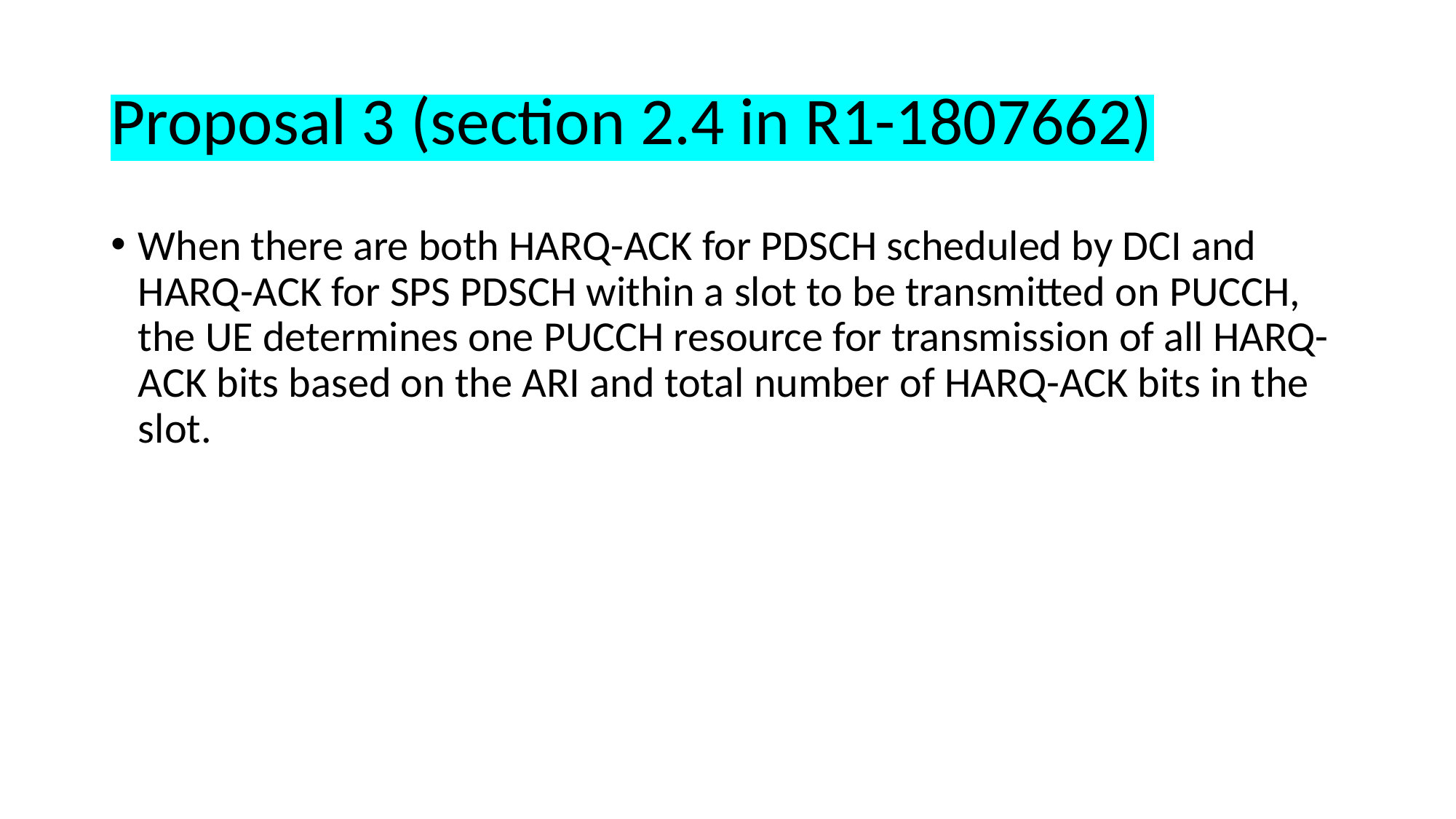

# Proposal 3 (section 2.4 in R1-1807662)
When there are both HARQ-ACK for PDSCH scheduled by DCI and HARQ-ACK for SPS PDSCH within a slot to be transmitted on PUCCH, the UE determines one PUCCH resource for transmission of all HARQ-ACK bits based on the ARI and total number of HARQ-ACK bits in the slot.